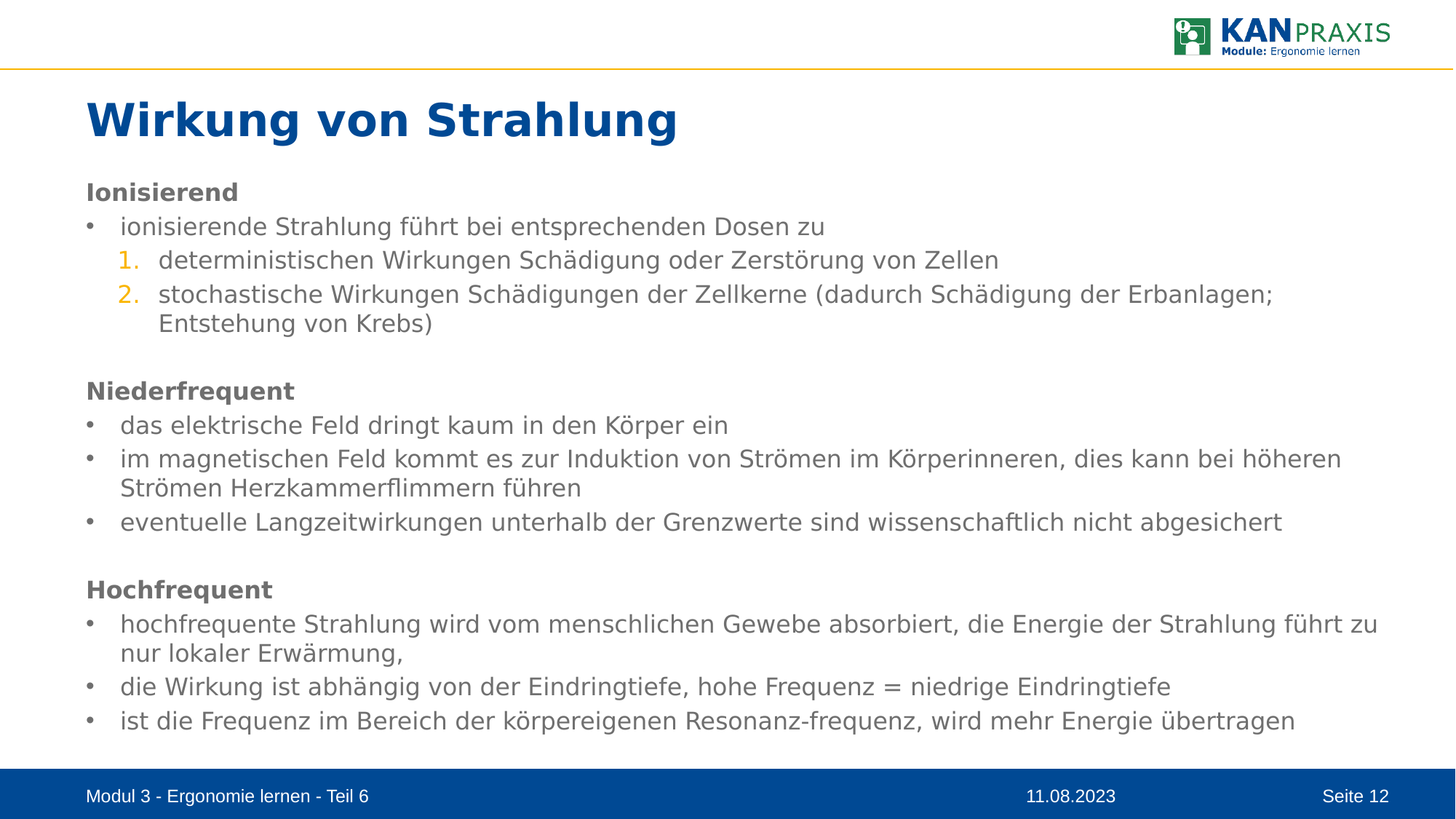

# Wirkung von Strahlung
Ionisierend
ionisierende Strahlung führt bei entsprechenden Dosen zu
deterministischen Wirkungen Schädigung oder Zerstörung von Zellen
stochastische Wirkungen Schädigungen der Zellkerne (dadurch Schädigung der Erbanlagen; Entstehung von Krebs)

Niederfrequent
das elektrische Feld dringt kaum in den Körper ein
im magnetischen Feld kommt es zur Induktion von Strömen im Körperinneren, dies kann bei höheren Strömen Herzkammerflimmern führen
eventuelle Langzeitwirkungen unterhalb der Grenzwerte sind wissenschaftlich nicht abgesichert

Hochfrequent
hochfrequente Strahlung wird vom menschlichen Gewebe absorbiert, die Energie der Strahlung führt zu nur lokaler Erwärmung,
die Wirkung ist abhängig von der Eindringtiefe, hohe Frequenz = niedrige Eindringtiefe
ist die Frequenz im Bereich der körpereigenen Resonanz-frequenz, wird mehr Energie übertragen
Modul 3 - Ergonomie lernen - Teil 6
11.08.2023
Seite 12